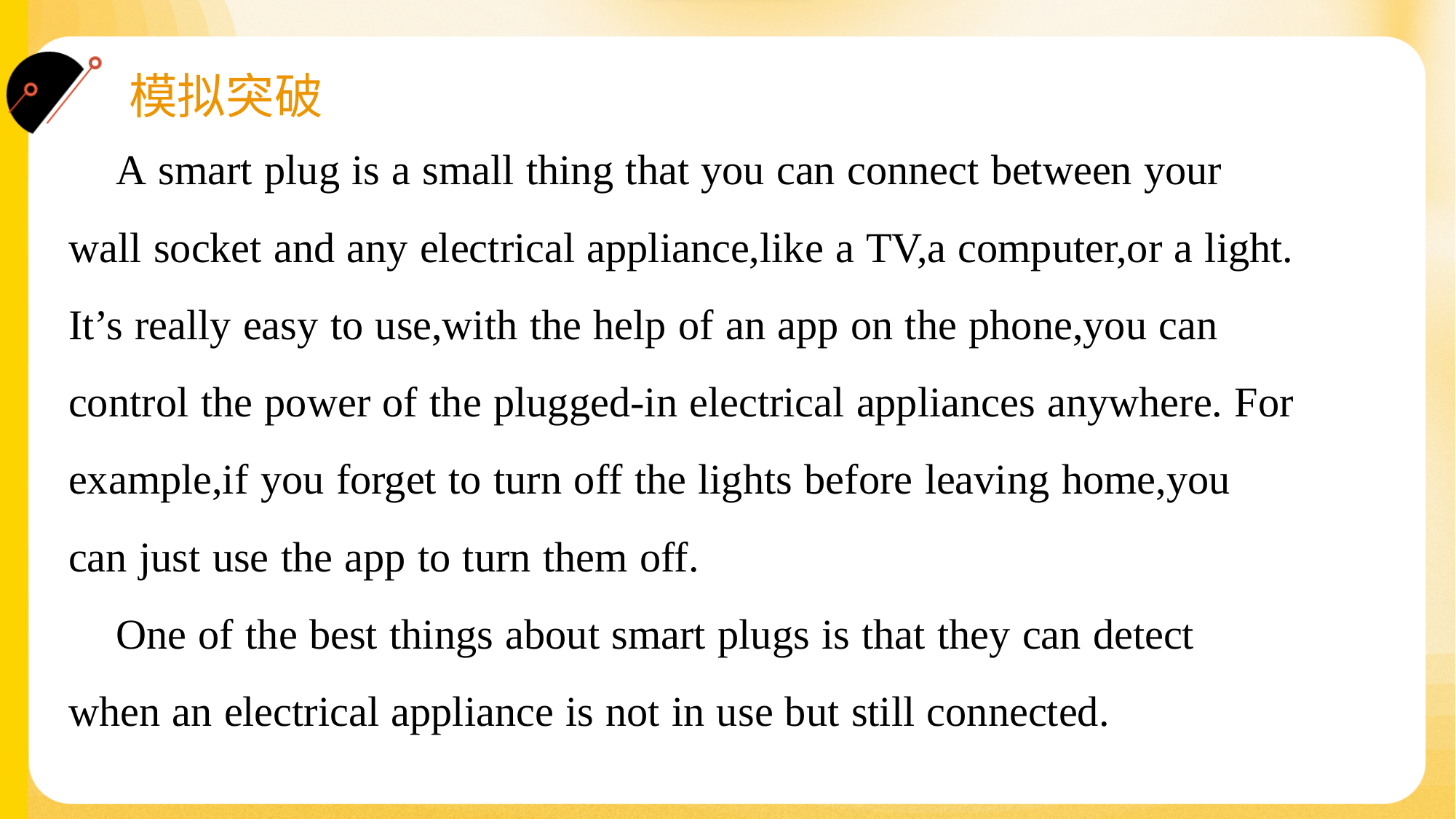

A smart plug is a small thing that you can connect between your
wall socket and any electrical appliance,like a TV,a computer,or a light.
It’s really easy to use,with the help of an app on the phone,you can
control the power of the plugged-in electrical appliances anywhere. For
example,if you forget to turn off the lights before leaving home,you
can just use the app to turn them off.
    One of the best things about smart plugs is that they can detect
when an electrical appliance is not in use but still connected.